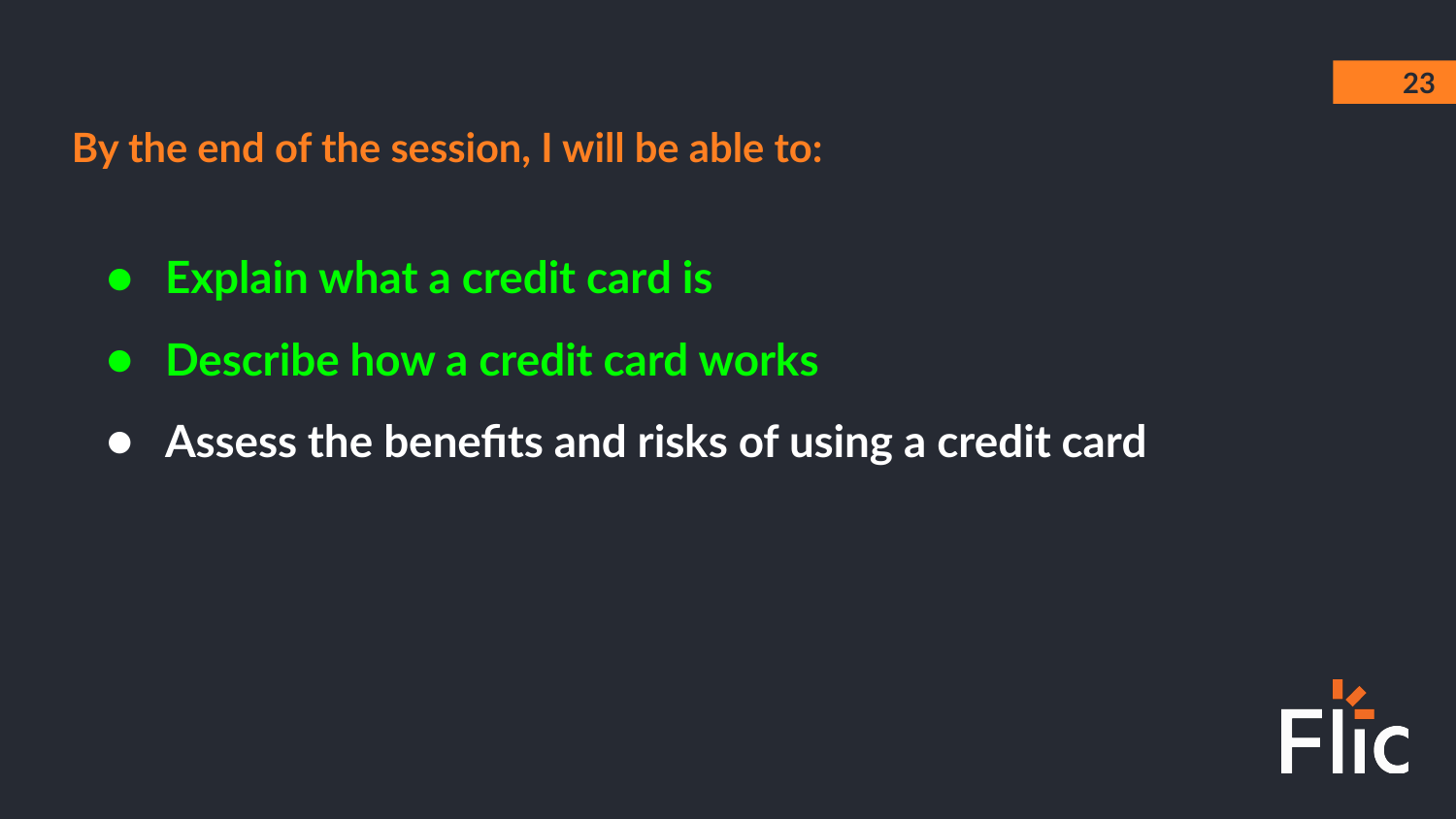

23
By the end of the session, I will be able to:

Explain what a credit card is
Describe how a credit card works
Assess the benefits and risks of using a credit card